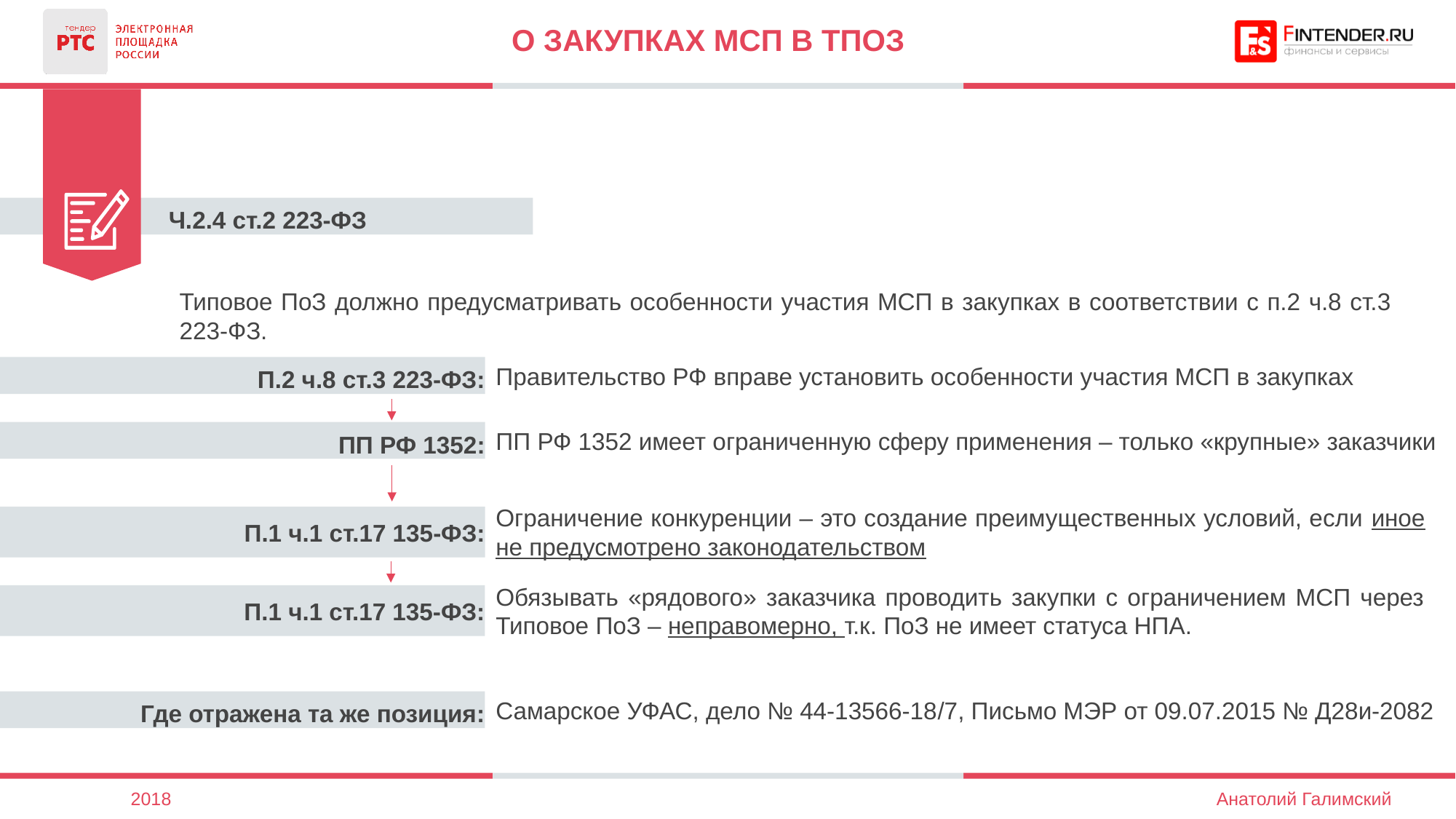

# О закупках МСП в ТПОЗ

Ч.2.4 ст.2 223-ФЗ
Типовое ПоЗ должно предусматривать особенности участия МСП в закупках в соответствии с п.2 ч.8 ст.3 223-ФЗ.
Правительство РФ вправе установить особенности участия МСП в закупках

П.2 ч.8 ст.3 223-ФЗ:
ПП РФ 1352 имеет ограниченную сферу применения – только «крупные» заказчики

ПП РФ 1352:
Ограничение конкуренции – это создание преимущественных условий, если иное не предусмотрено законодательством

П.1 ч.1 ст.17 135-ФЗ:
Обязывать «рядового» заказчика проводить закупки с ограничением МСП через Типовое ПоЗ – неправомерно, т.к. ПоЗ не имеет статуса НПА.

П.1 ч.1 ст.17 135-ФЗ:
Самарское УФАС, дело № 44-13566-18/7, Письмо МЭР от 09.07.2015 № Д28и-2082

Где отражена та же позиция:
2018
Анатолий Галимский